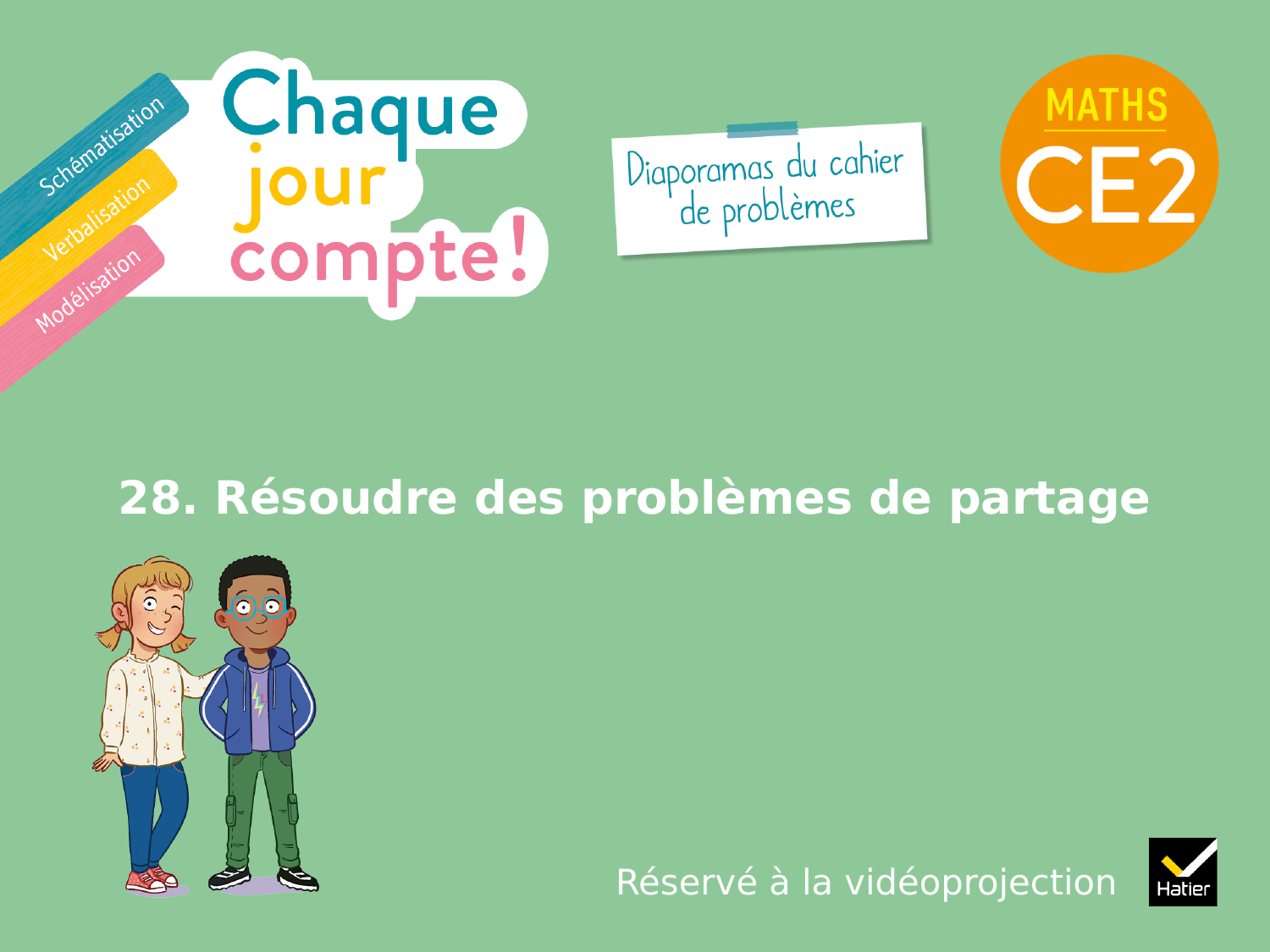

# 28. Résoudre des problèmes de partage